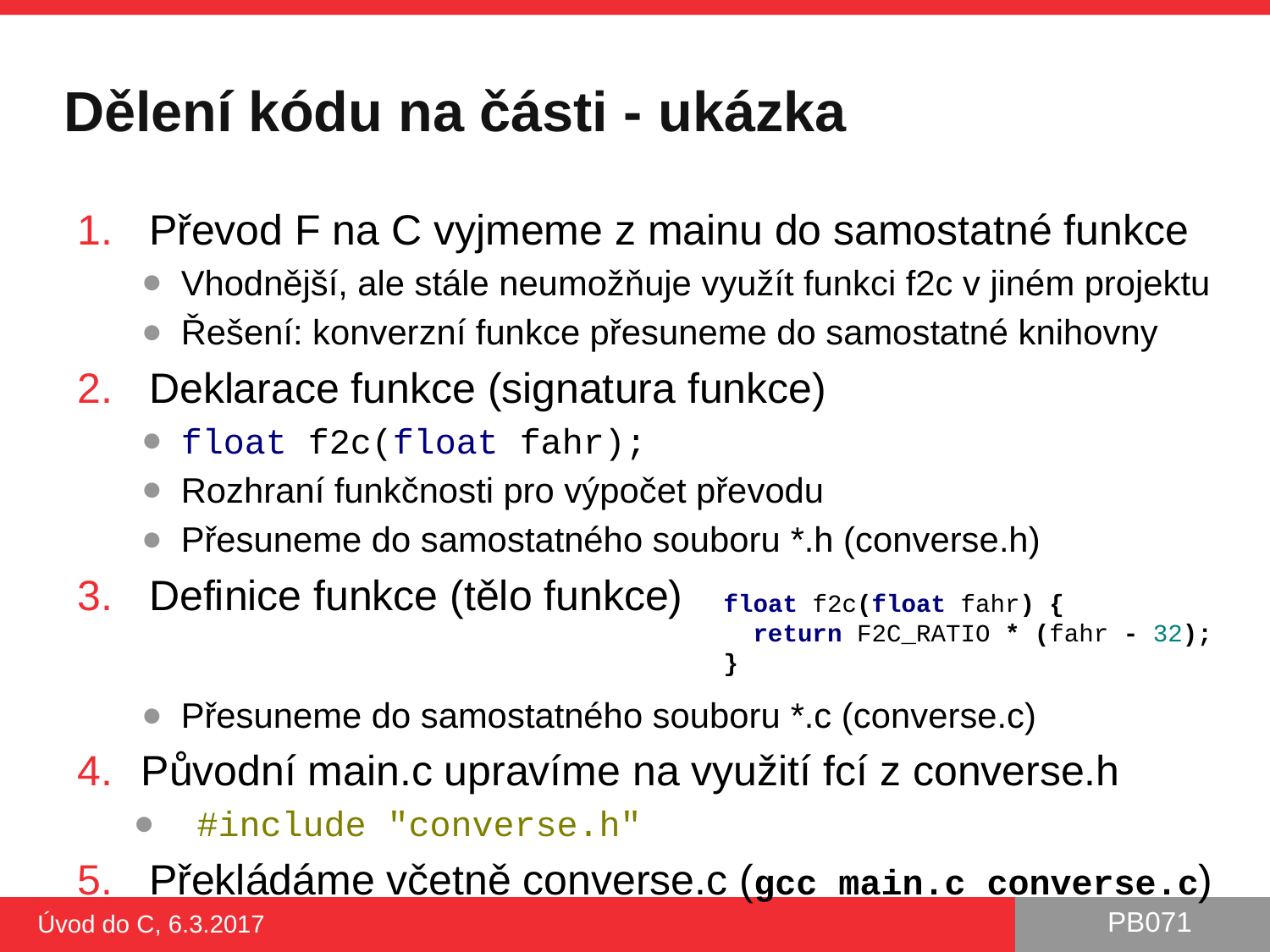

# Dělení kódu na části - ukázka
Převod F na C vyjmeme z mainu do samostatné funkce
Vhodnější, ale stále neumožňuje využít funkci f2c v jiném projektu
Řešení: konverzní funkce přesuneme do samostatné knihovny
Deklarace funkce (signatura funkce)
float f2c(float fahr);
Rozhraní funkčnosti pro výpočet převodu
Přesuneme do samostatného souboru *.h (converse.h)
Definice funkce (tělo funkce)

Přesuneme do samostatného souboru *.c (converse.c)
Původní main.c upravíme na využití fcí z converse.h
#include "converse.h"
Překládáme včetně converse.c (gcc main.c converse.c)
float f2c(float fahr) {
  return F2C_RATIO * (fahr - 32);
}
Úvod do C, 6.3.2017